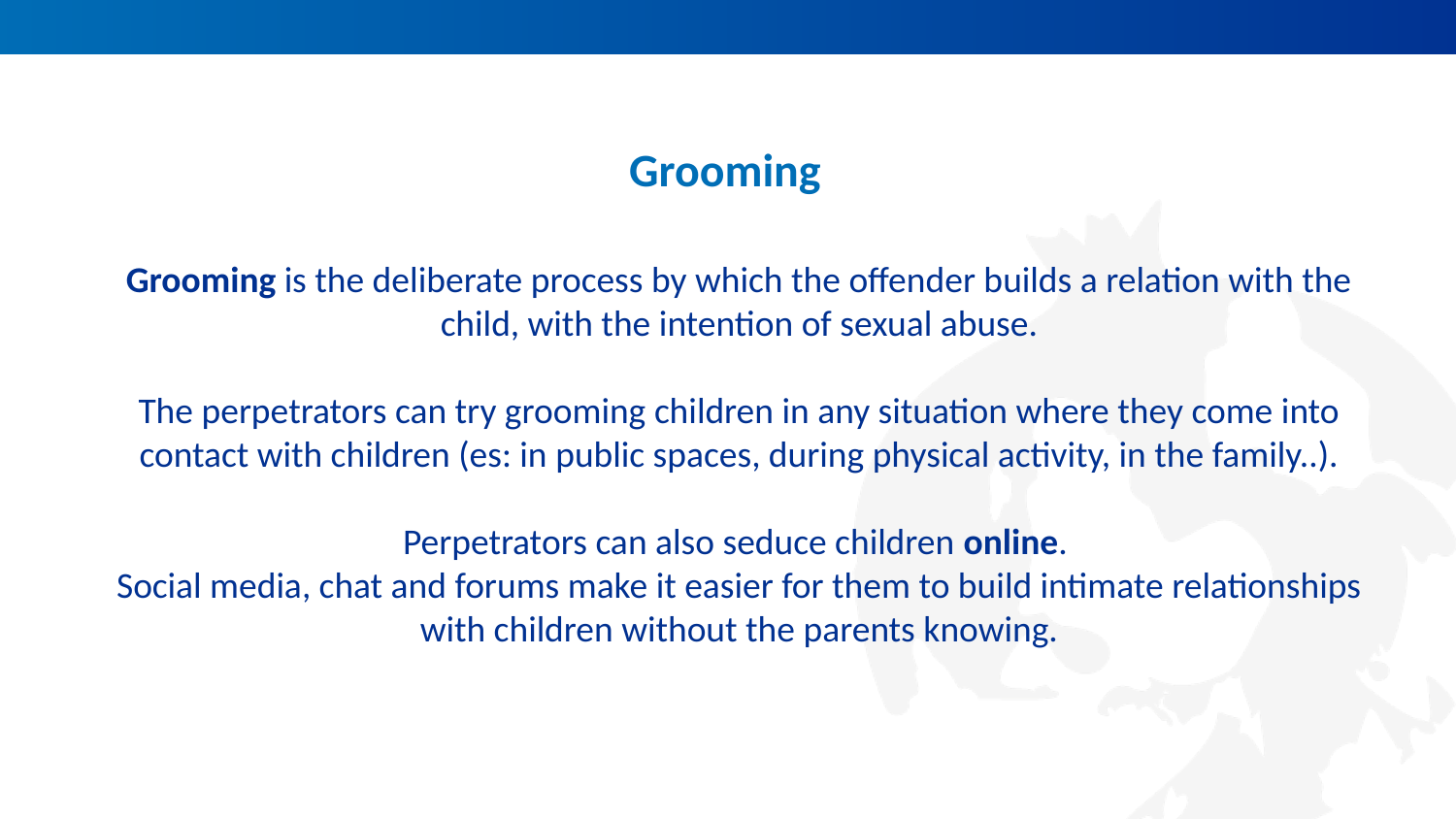

# Grooming
Grooming is the deliberate process by which the offender builds a relation with the child, with the intention of sexual abuse.

The perpetrators can try grooming children in any situation where they come into contact with children (es: in public spaces, during physical activity, in the family..).

Perpetrators can also seduce children online.
Social media, chat and forums make it easier for them to build intimate relationships with children without the parents knowing.